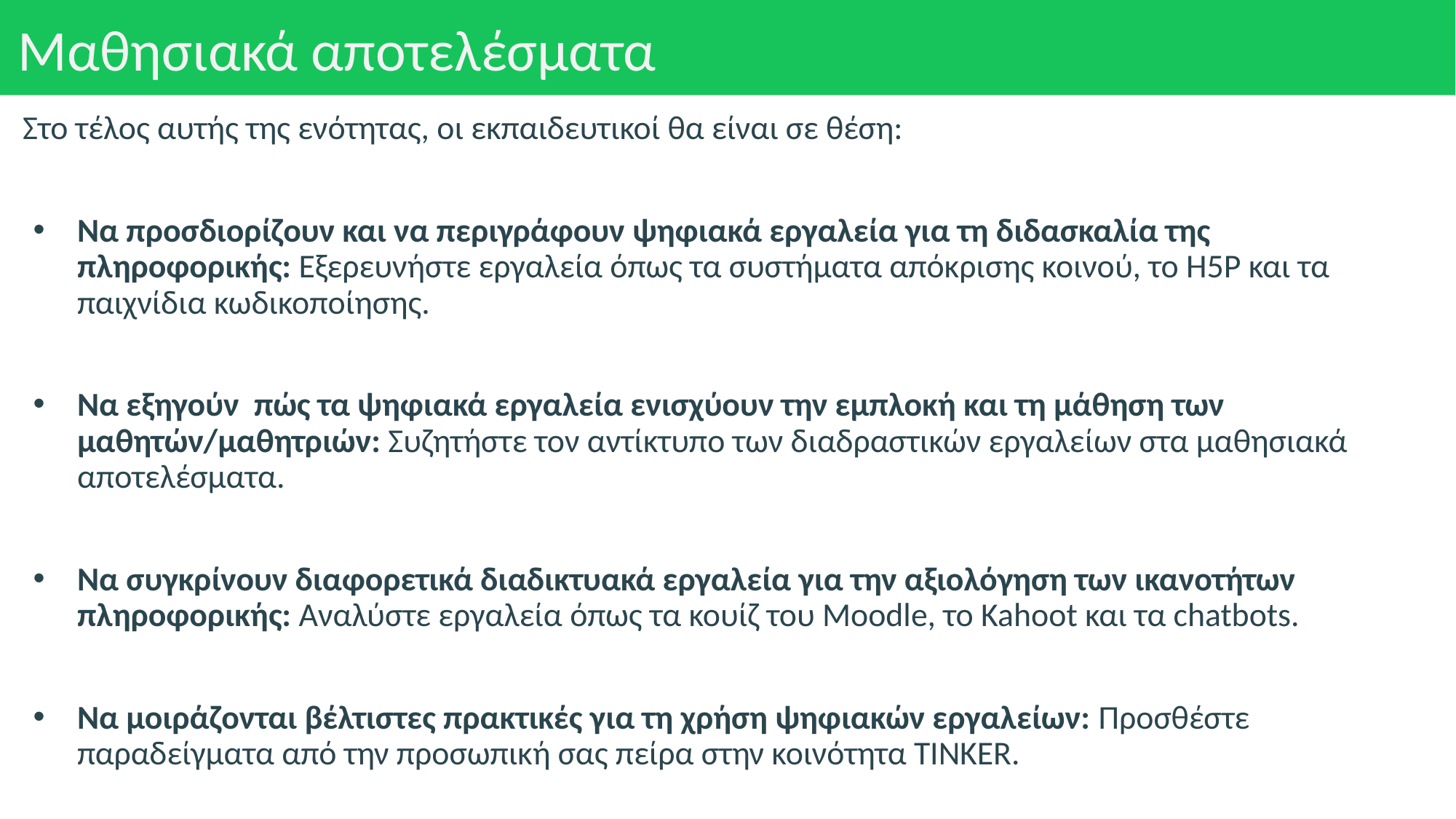

# Μαθησιακά αποτελέσματα
Στο τέλος αυτής της ενότητας, οι εκπαιδευτικοί θα είναι σε θέση:

Να προσδιορίζουν και να περιγράφουν ψηφιακά εργαλεία για τη διδασκαλία της πληροφορικής: Εξερευνήστε εργαλεία όπως τα συστήματα απόκρισης κοινού, το H5P και τα παιχνίδια κωδικοποίησης.

Να εξηγούν  πώς τα ψηφιακά εργαλεία ενισχύουν την εμπλοκή και τη μάθηση των μαθητών/μαθητριών: Συζητήστε τον αντίκτυπο των διαδραστικών εργαλείων στα μαθησιακά αποτελέσματα.

Να συγκρίνουν διαφορετικά διαδικτυακά εργαλεία για την αξιολόγηση των ικανοτήτων πληροφορικής: Αναλύστε εργαλεία όπως τα κουίζ του Moodle, το Kahoot και τα chatbots.

Να μοιράζονται βέλτιστες πρακτικές για τη χρήση ψηφιακών εργαλείων: Προσθέστε παραδείγματα από την προσωπική σας πείρα στην κοινότητα TINKER.